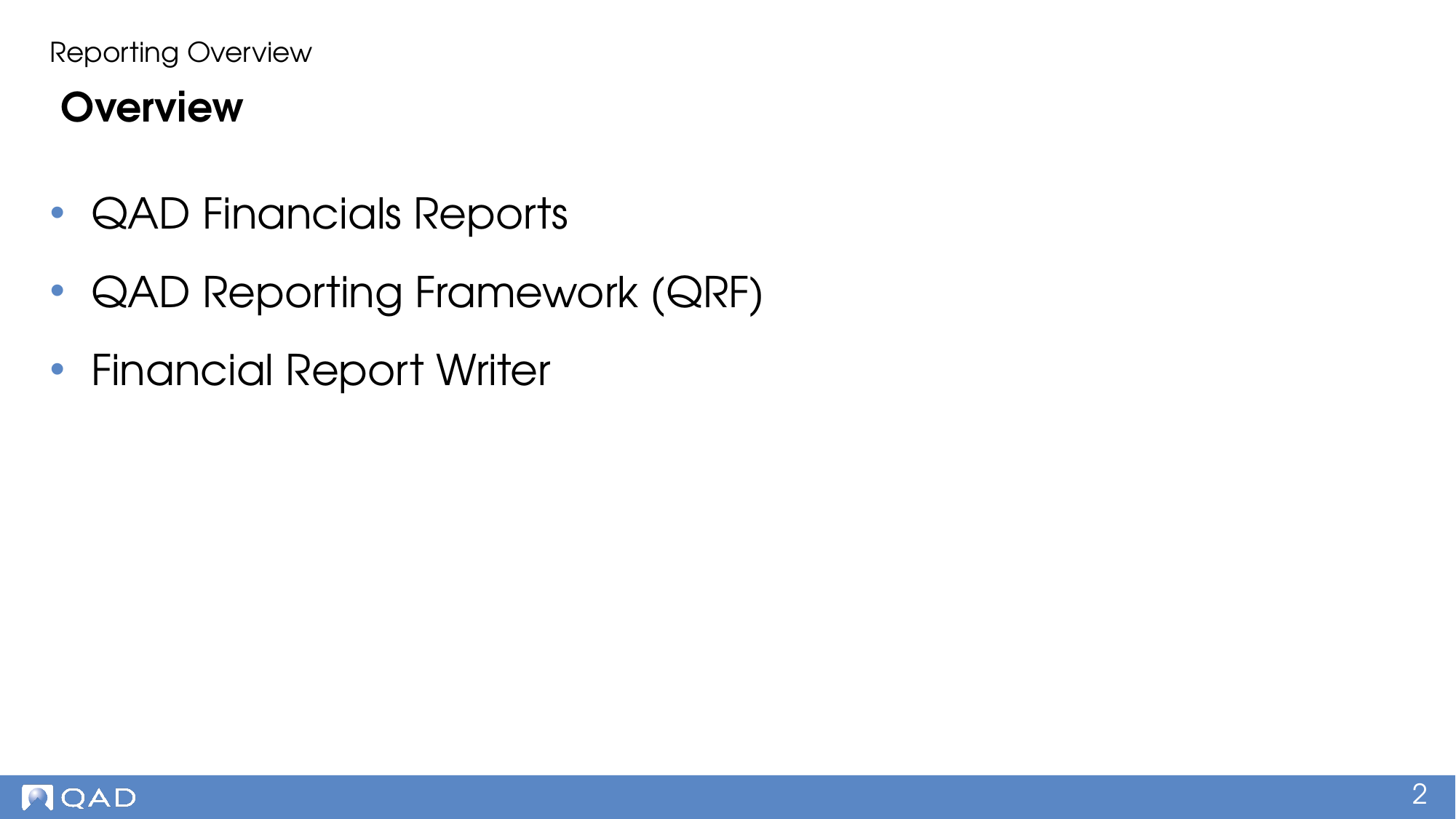

Reporting Overview
# Overview
QAD Financials Reports
QAD Reporting Framework (QRF)
Financial Report Writer

2